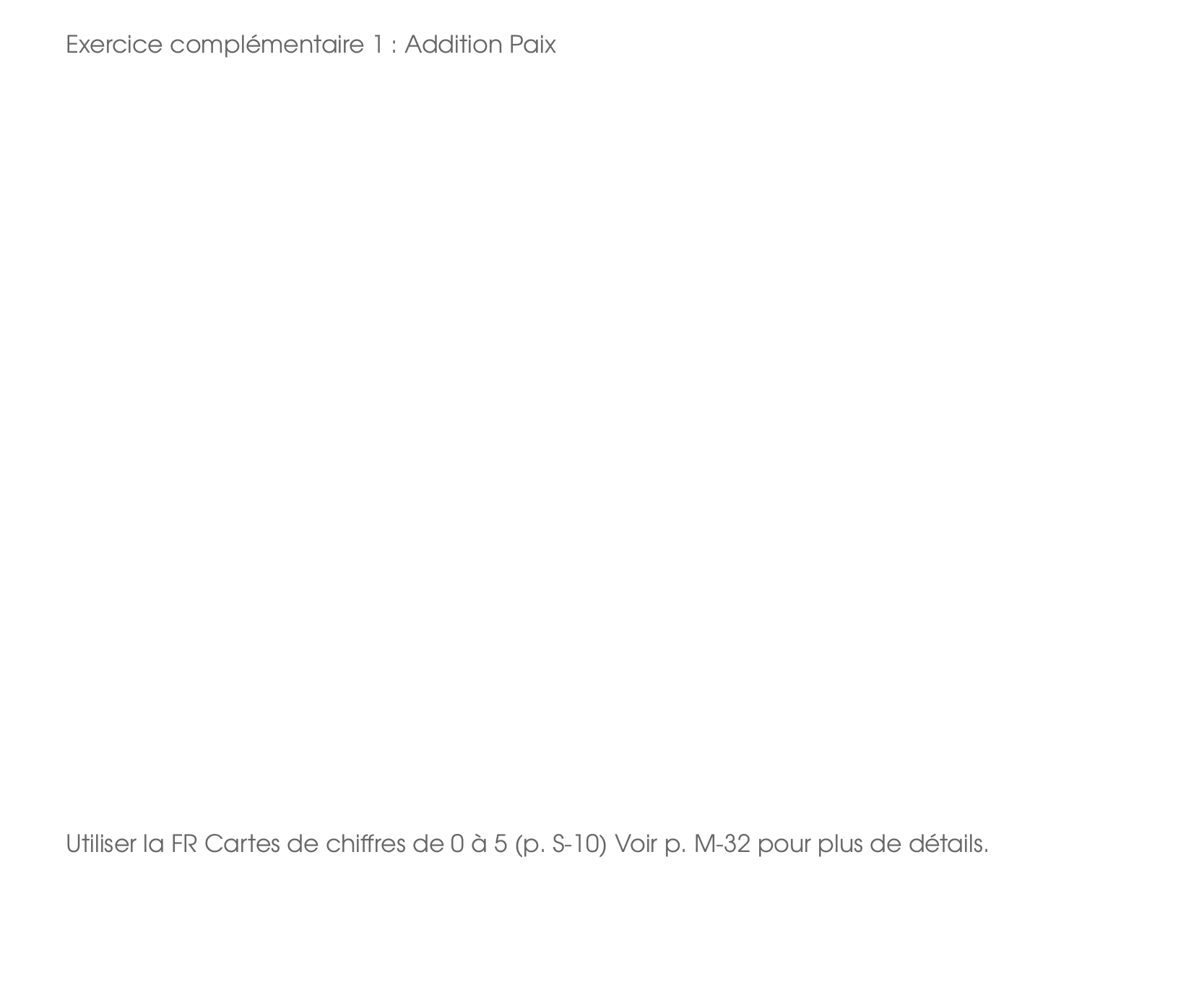

Exercice complémentaire 1 : Addition Paix
Utiliser la FR Cartes de chiffres de 0 à 5 (p. S-10) Voir p. M-32 pour plus de détails.